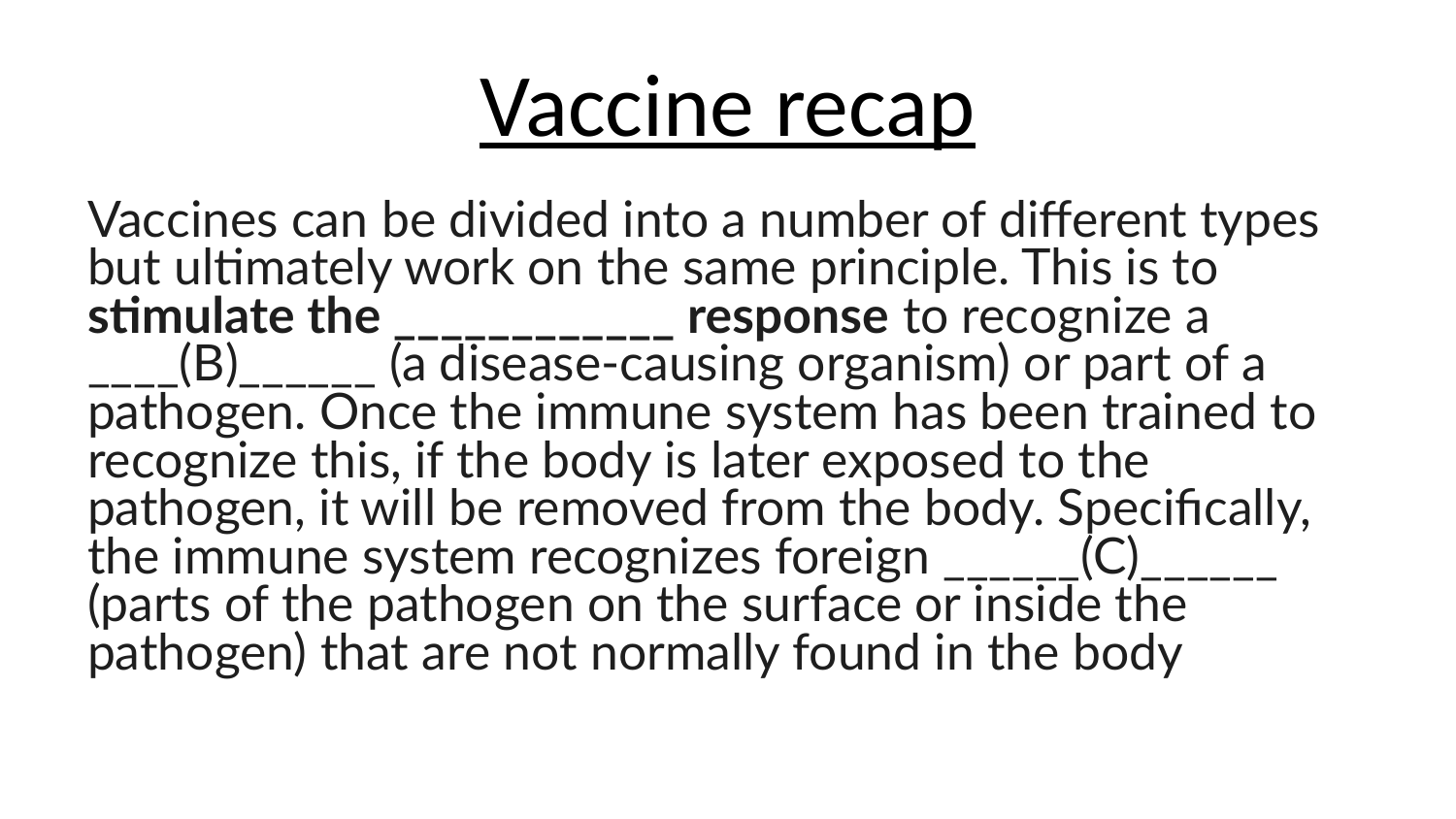

# Vaccine recap
Vaccines can be divided into a number of different types  but ultimately work on the same principle. This is to stimulate the ____________ response to recognize a ____(B)______ (a disease-causing organism) or part of a pathogen. Once the immune system has been trained to recognize this, if the body is later exposed to the pathogen, it will be removed from the body. Specifically, the immune system recognizes foreign ______(C)______ (parts of the pathogen on the surface or inside the pathogen) that are not normally found in the body